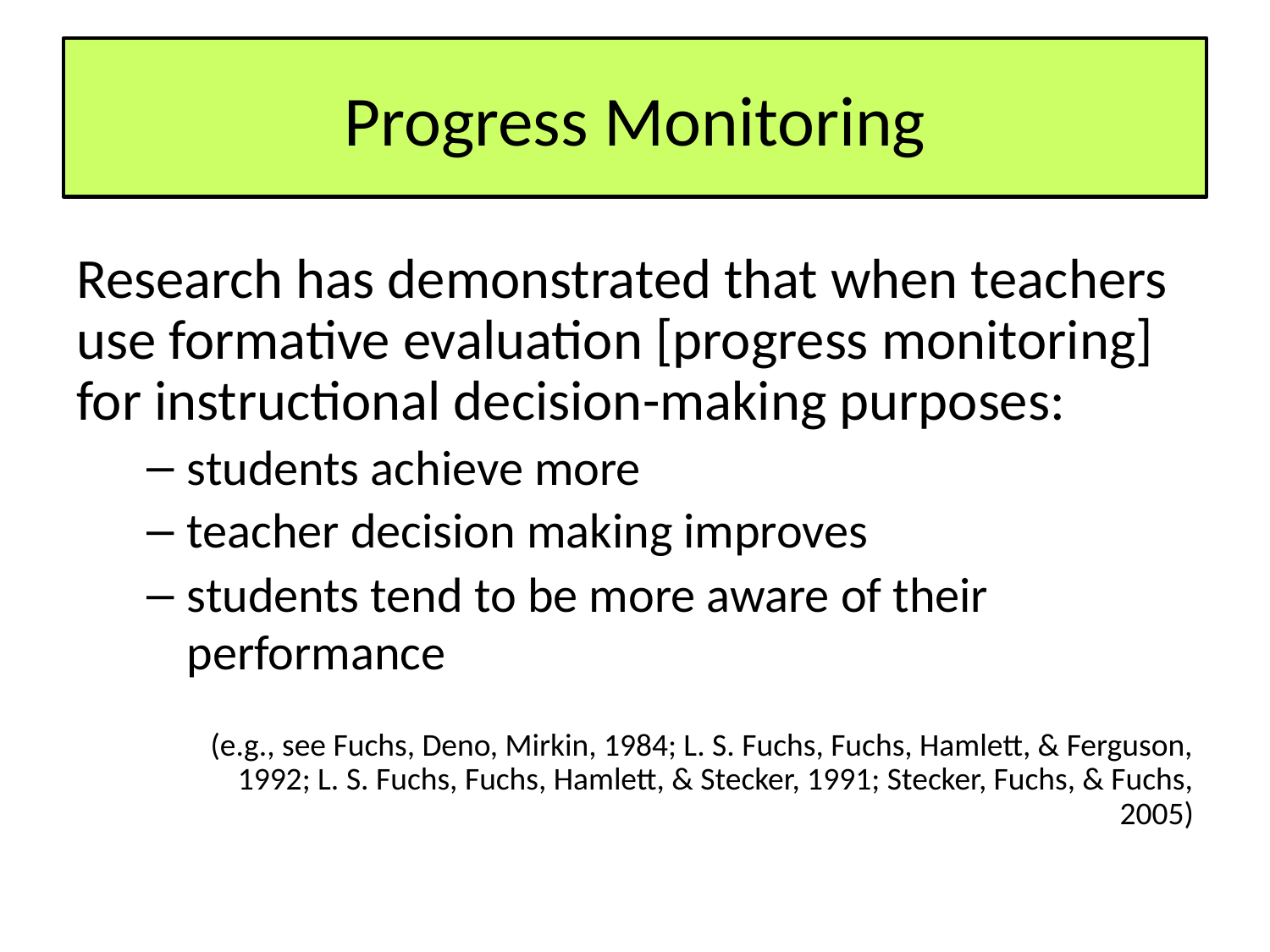

# Progress Monitoring
Research has demonstrated that when teachers use formative evaluation [progress monitoring] for instructional decision-making purposes:
students achieve more
teacher decision making improves
students tend to be more aware of their performance

(e.g., see Fuchs, Deno, Mirkin, 1984; L. S. Fuchs, Fuchs, Hamlett, & Ferguson, 1992; L. S. Fuchs, Fuchs, Hamlett, & Stecker, 1991; Stecker, Fuchs, & Fuchs, 2005)